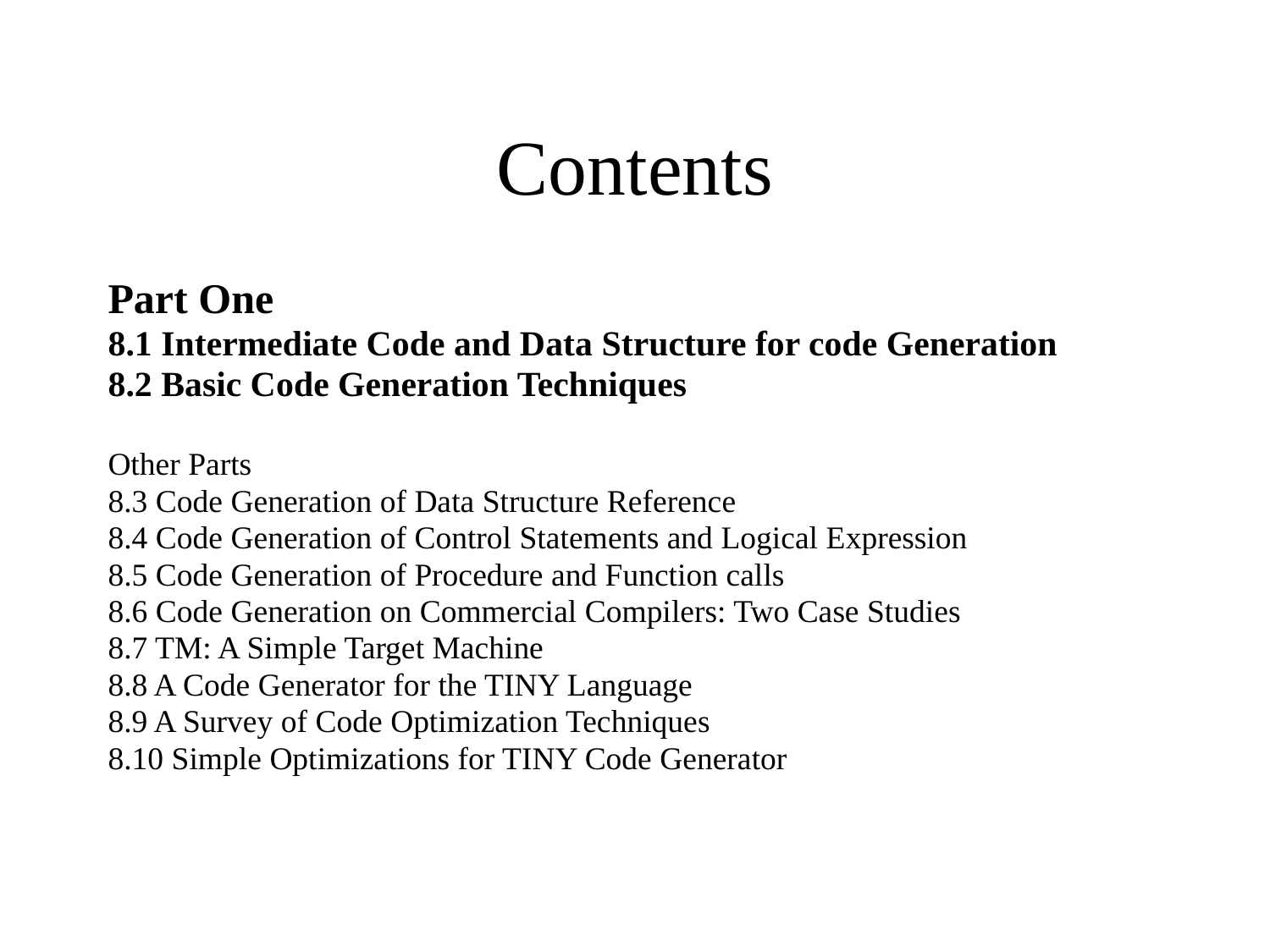

# Contents
Part One
8.1 Intermediate Code and Data Structure for code Generation
8.2 Basic Code Generation Techniques

Other Parts
8.3 Code Generation of Data Structure Reference
8.4 Code Generation of Control Statements and Logical Expression
8.5 Code Generation of Procedure and Function calls
8.6 Code Generation on Commercial Compilers: Two Case Studies
8.7 TM: A Simple Target Machine
8.8 A Code Generator for the TINY Language
8.9 A Survey of Code Optimization Techniques
8.10 Simple Optimizations for TINY Code Generator